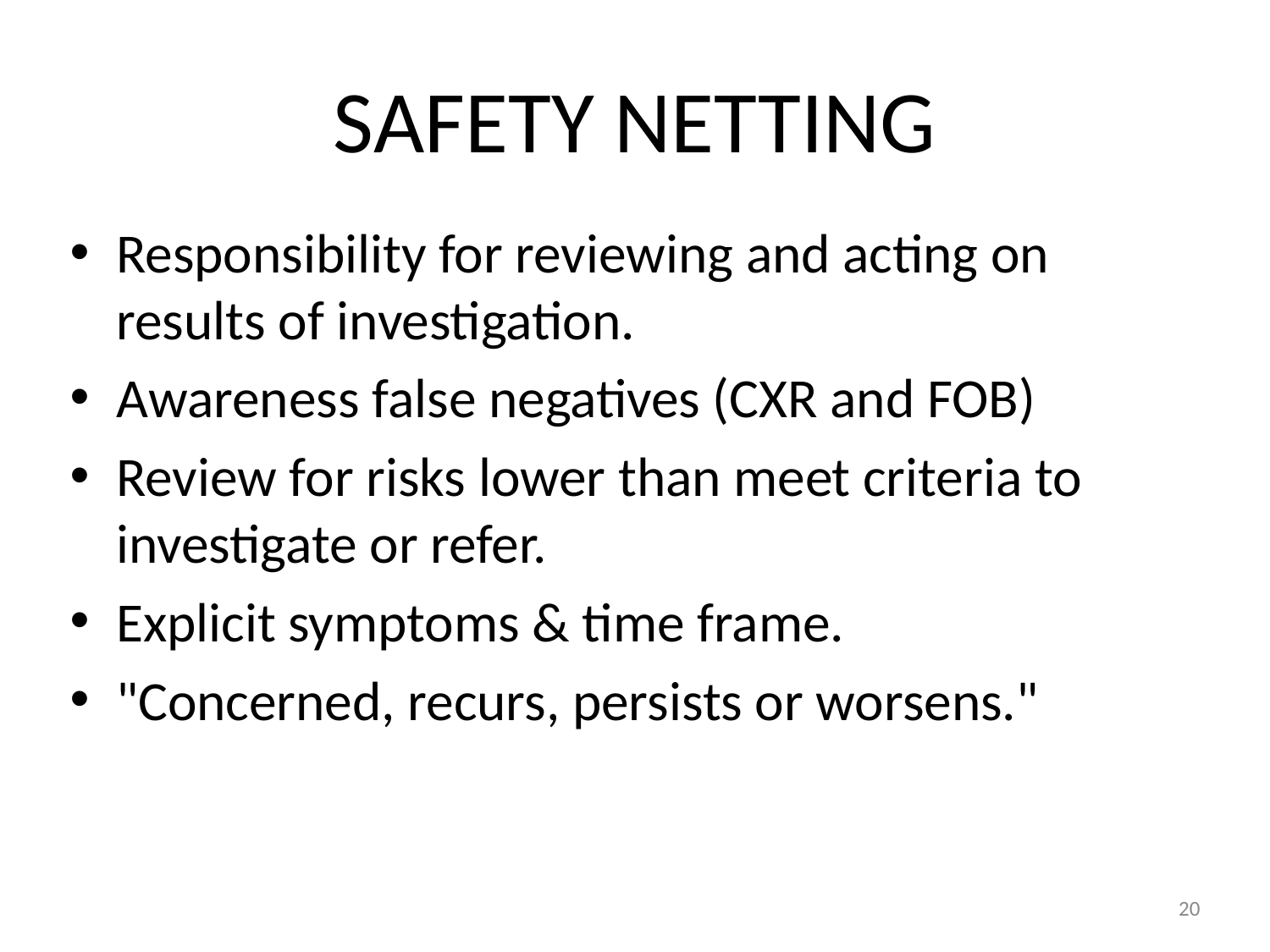

# SAFETY NETTING
Responsibility for reviewing and acting on results of investigation.
Awareness false negatives (CXR and FOB)
Review for risks lower than meet criteria to investigate or refer.
Explicit symptoms & time frame.
"Concerned, recurs, persists or worsens."
20